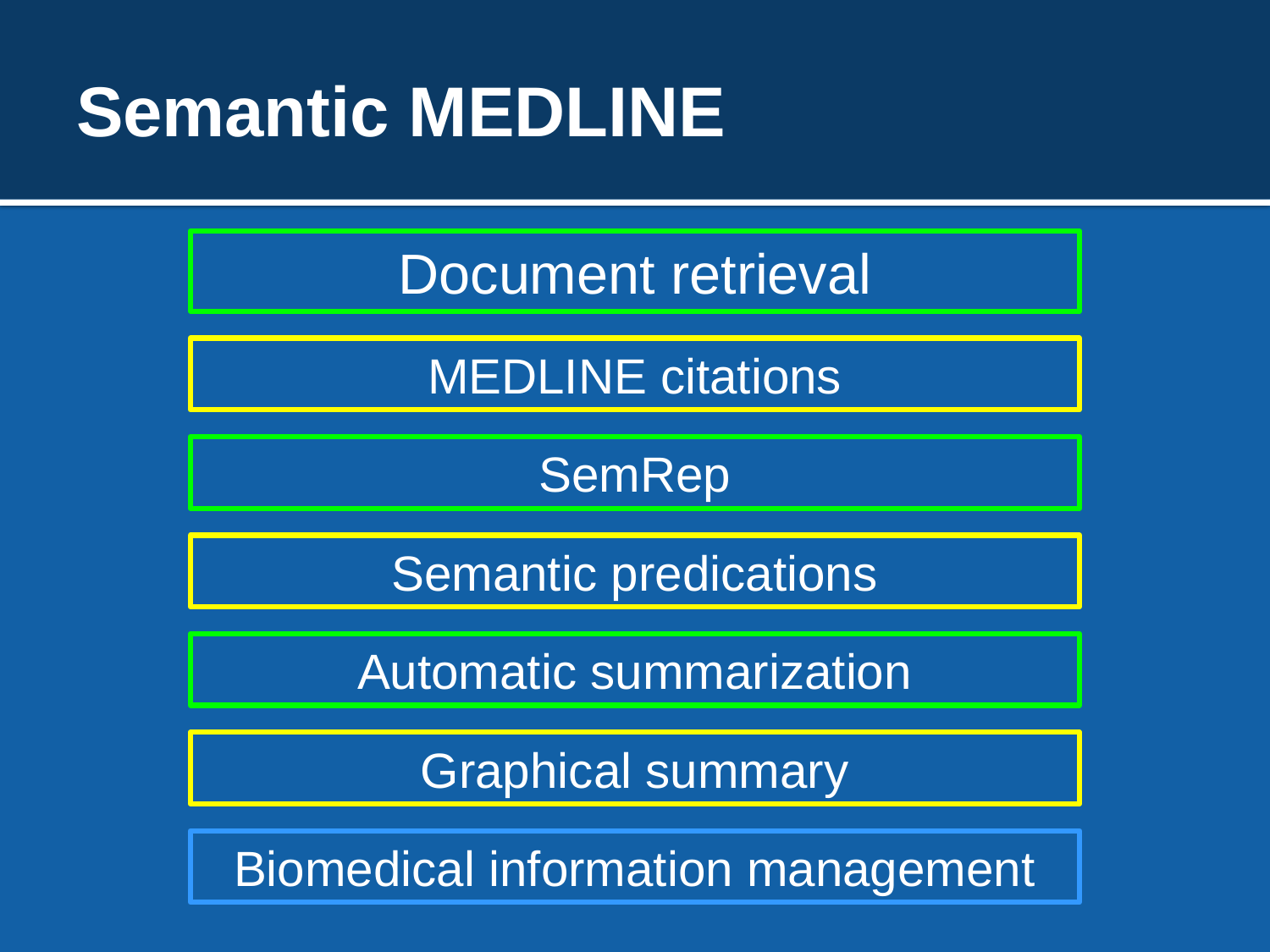

# Semantic MEDLINE
Document retrieval
MEDLINE citations
SemRep
Semantic predications
Automatic summarization
Graphical summary
Biomedical information management